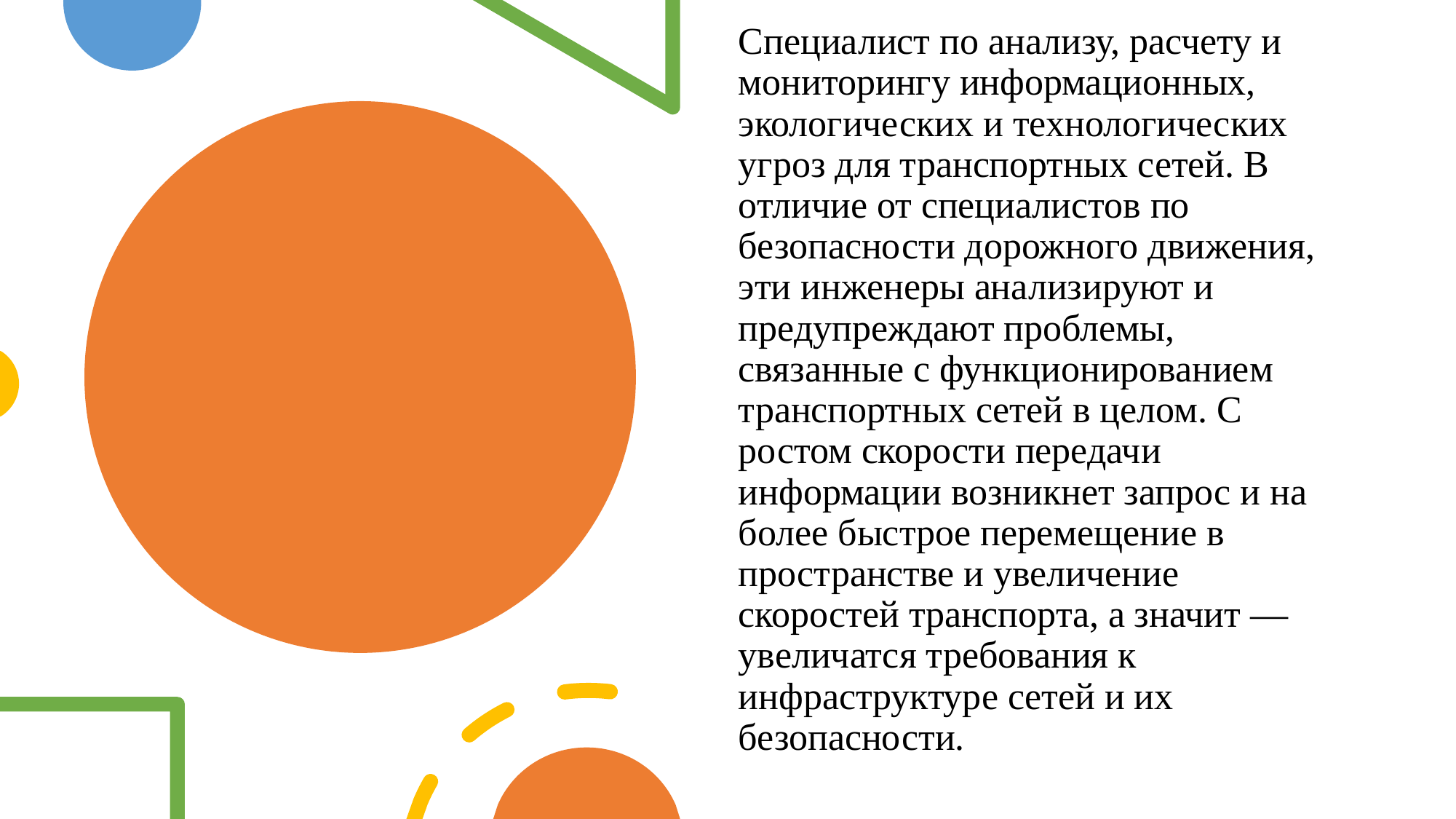

Специалист по анализу, расчету и мониторингу информационных, экологических и технологических угроз для транспортных сетей. В отличие от специалистов по безопасности дорожного движения, эти инженеры анализируют и предупреждают проблемы, связанные с функционированием транспортных сетей в целом. С ростом скорости передачи информации возникнет запрос и на более быстрое перемещение в пространстве и увеличение скоростей транспорта, а значит — увеличатся требования к инфраструктуре сетей и их безопасности.